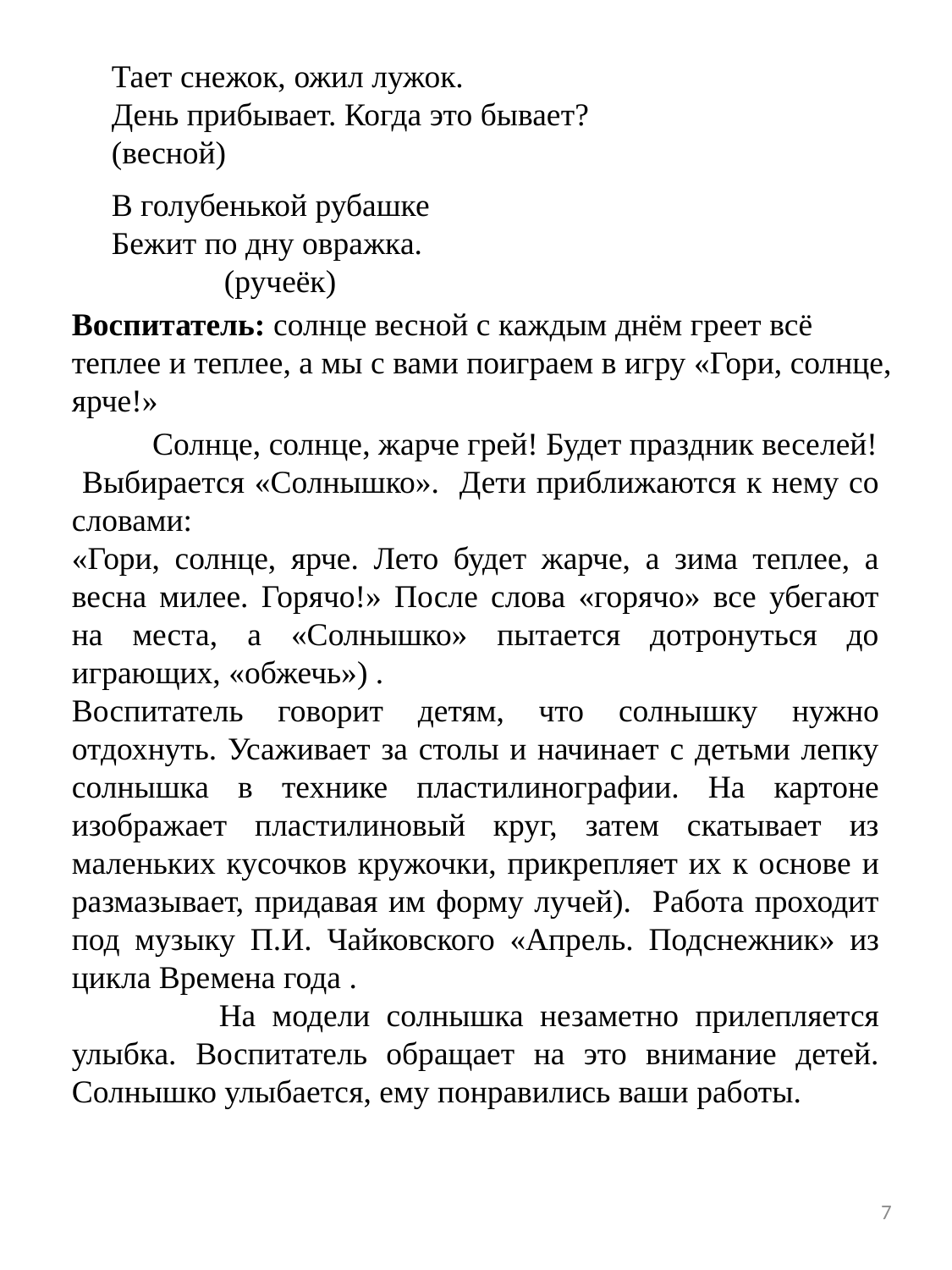

Тает снежок, ожил лужок.
День прибывает. Когда это бывает?    (весной)
В голубенькой рубашке
Бежит по дну овражка.
              (ручеёк)
Воспитатель: солнце весной с каждым днём греет всё теплее и теплее, а мы с вами поиграем в игру «Гори, солнце, ярче!»
          Солнце, солнце, жарче грей! Будет праздник веселей!
 Выбирается «Солнышко».  Дети приближаются к нему со словами:
«Гори, солнце, ярче. Лето будет жарче, а зима теплее, а весна милее. Горячо!» После слова «горячо» все убегают на места, а «Солнышко» пытается дотронуться до играющих, «обжечь») .
Воспитатель говорит детям, что солнышку нужно отдохнуть. Усаживает за столы и начинает с детьми лепку солнышка в технике пластилинографии. На картоне изображает пластилиновый круг, затем скатывает из маленьких кусочков кружочки, прикрепляет их к основе и размазывает, придавая им форму лучей).  Работа проходит под музыку П.И. Чайковского «Апрель. Подснежник» из цикла Времена года .
         На модели солнышка незаметно прилепляется улыбка. Воспитатель обращает на это внимание детей. Солнышко улыбается, ему понравились ваши работы.
7